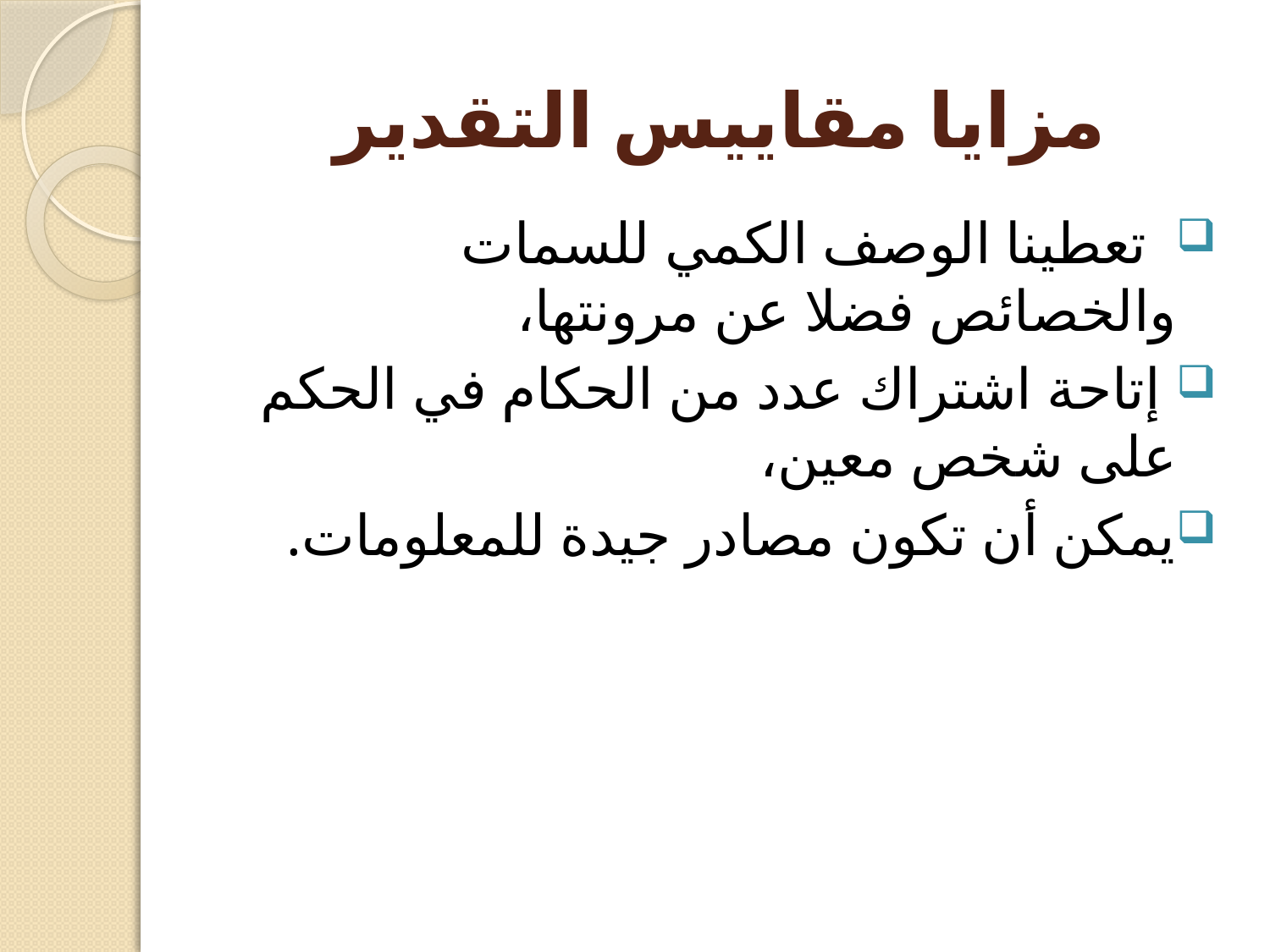

# مزايا مقاييس التقدير
  تعطينا الوصف الكمي للسمات والخصائص فضلا عن مرونتها،
 إتاحة اشتراك عدد من الحكام في الحكم على شخص معين،
يمكن أن تكون مصادر جيدة للمعلومات.